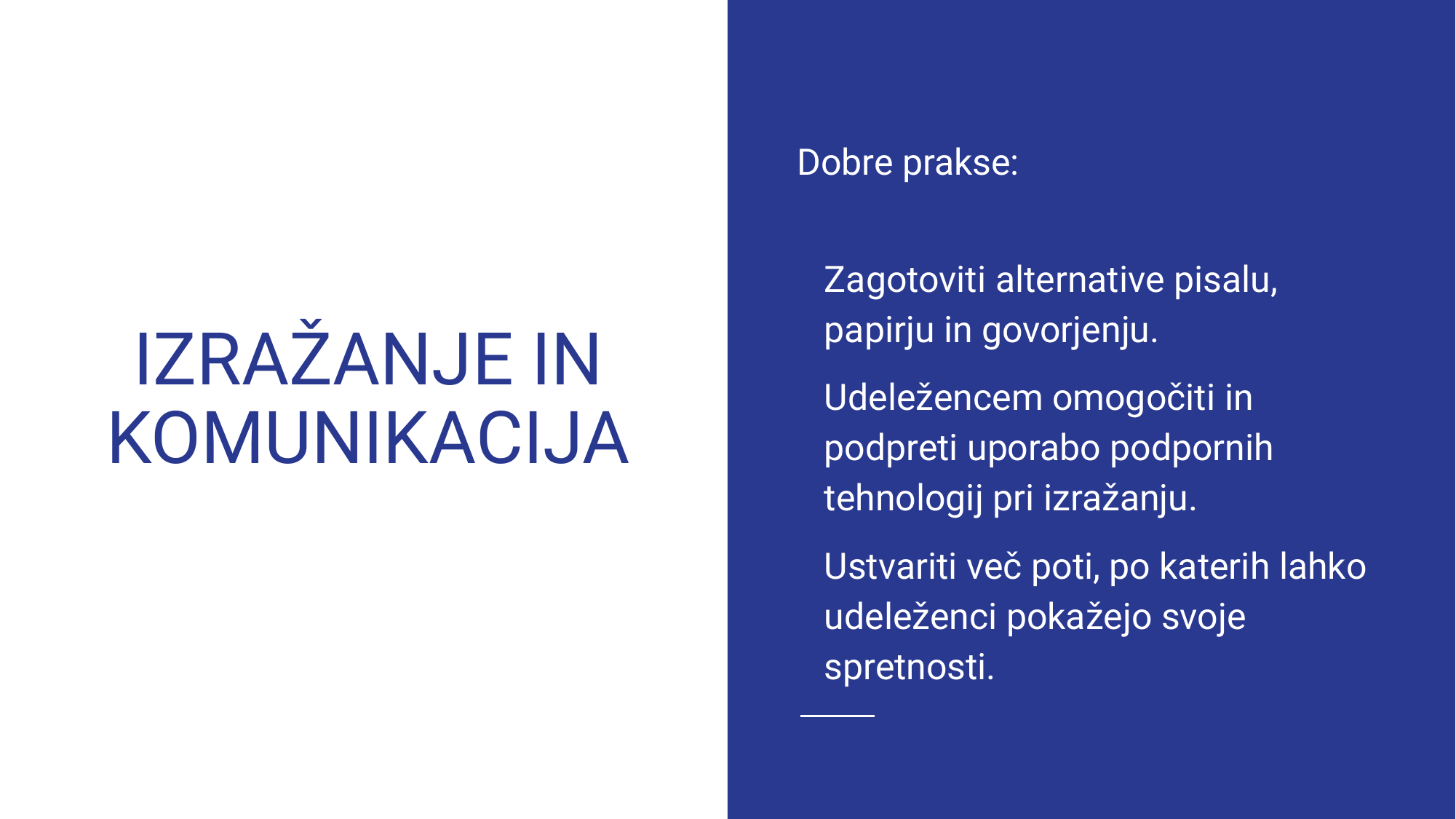

Dobre prakse:

Zagotoviti alternative pisalu, papirju in govorjenju.
Udeležencem omogočiti in podpreti uporabo podpornih tehnologij pri izražanju.
Ustvariti več poti, po katerih lahko udeleženci pokažejo svoje spretnosti.
# IZRAŽANJE IN KOMUNIKACIJA